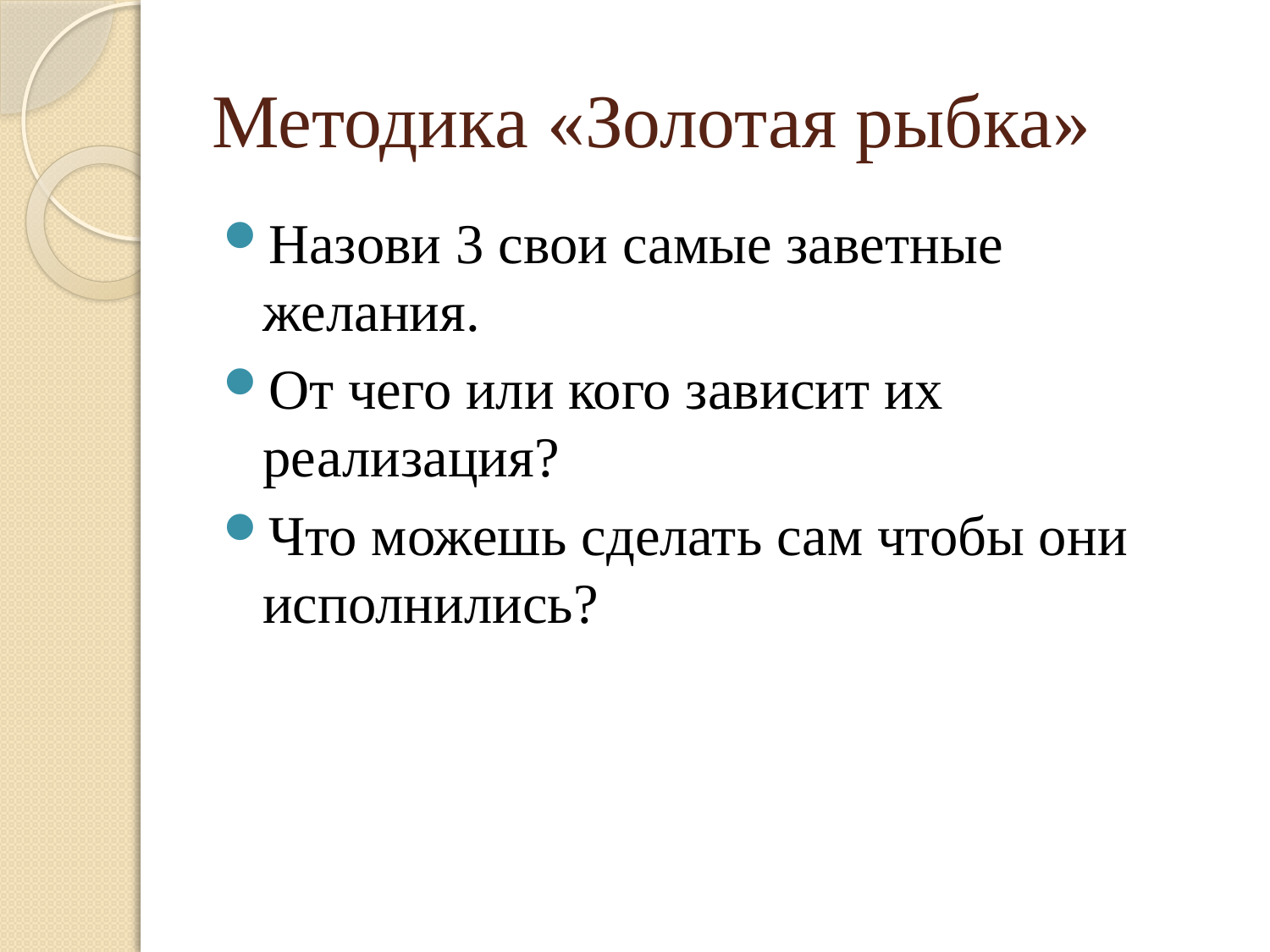

# Методика «Золотая рыбка»
Назови 3 свои самые заветные желания.
От чего или кого зависит их реализация?
Что можешь сделать сам чтобы они исполнились?